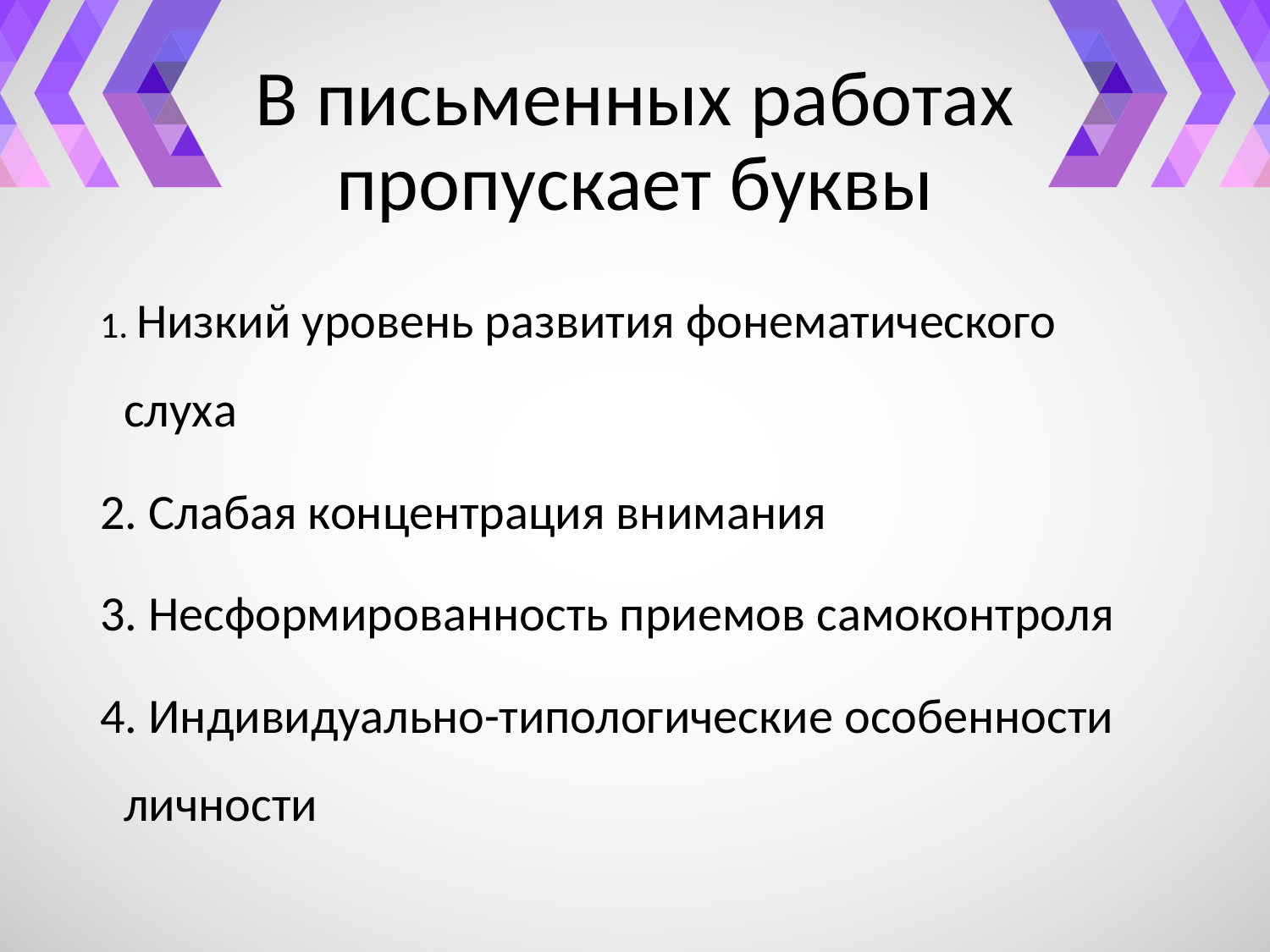

# В письменных работах пропускает буквы
1. Низкий уровень развития фонематического слуха
2. Слабая концентрация внимания
3. Несформированность приемов самоконтроля
4. Индивидуально-типологические особенности личности